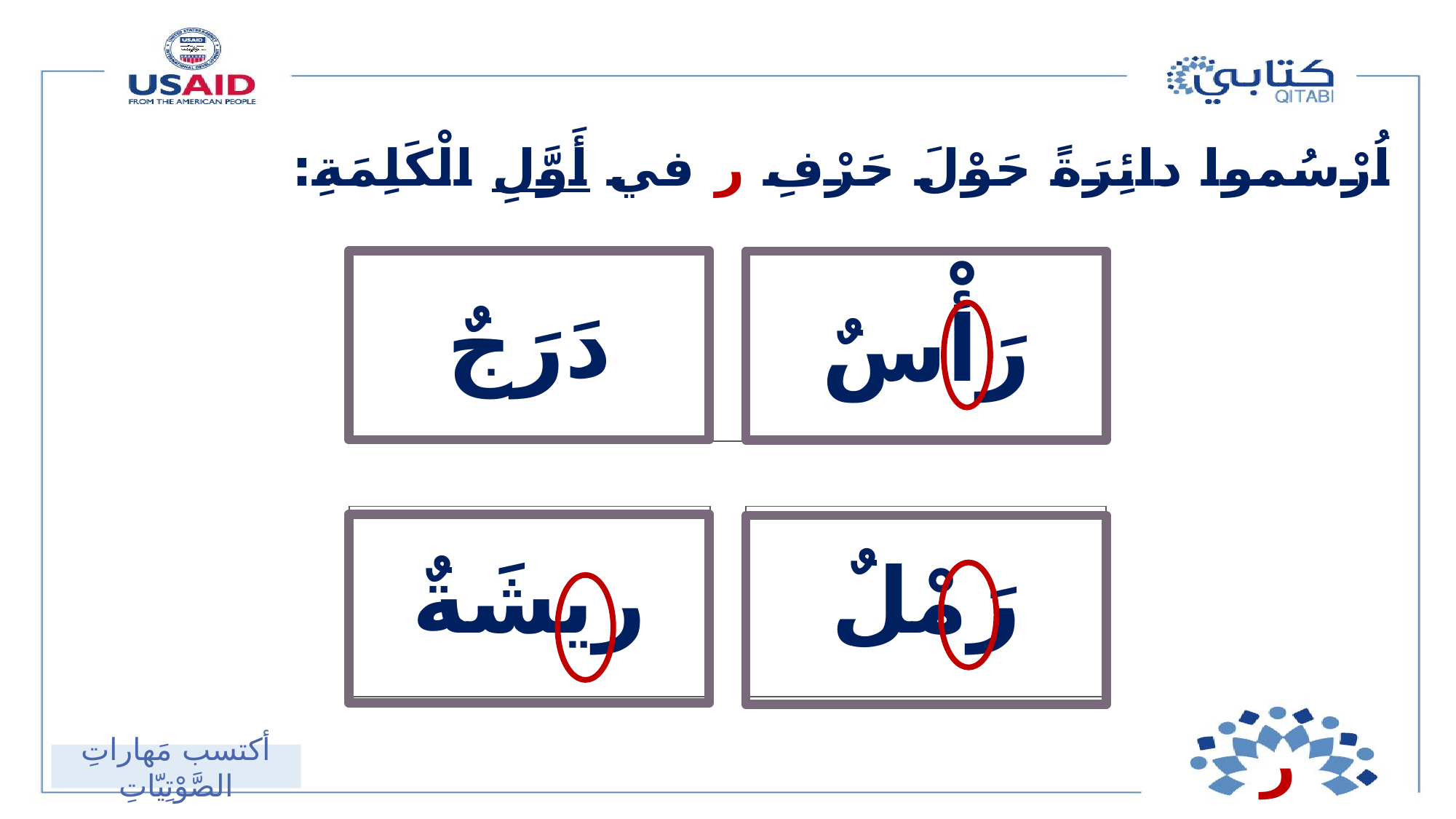

اُرْسُموا دائِرَةً حَوْلَ حَرْفِ ر في أَوَّلِ الْكَلِمَةِ:

| دَرَجٌ |  | رَأْسٌ |
| --- | --- | --- |
|  |  |  |
| ريشَةٌ |  | رَمْلٌ |

ر
أكتسب مَهاراتِ الصَّوْتِيّاتِ